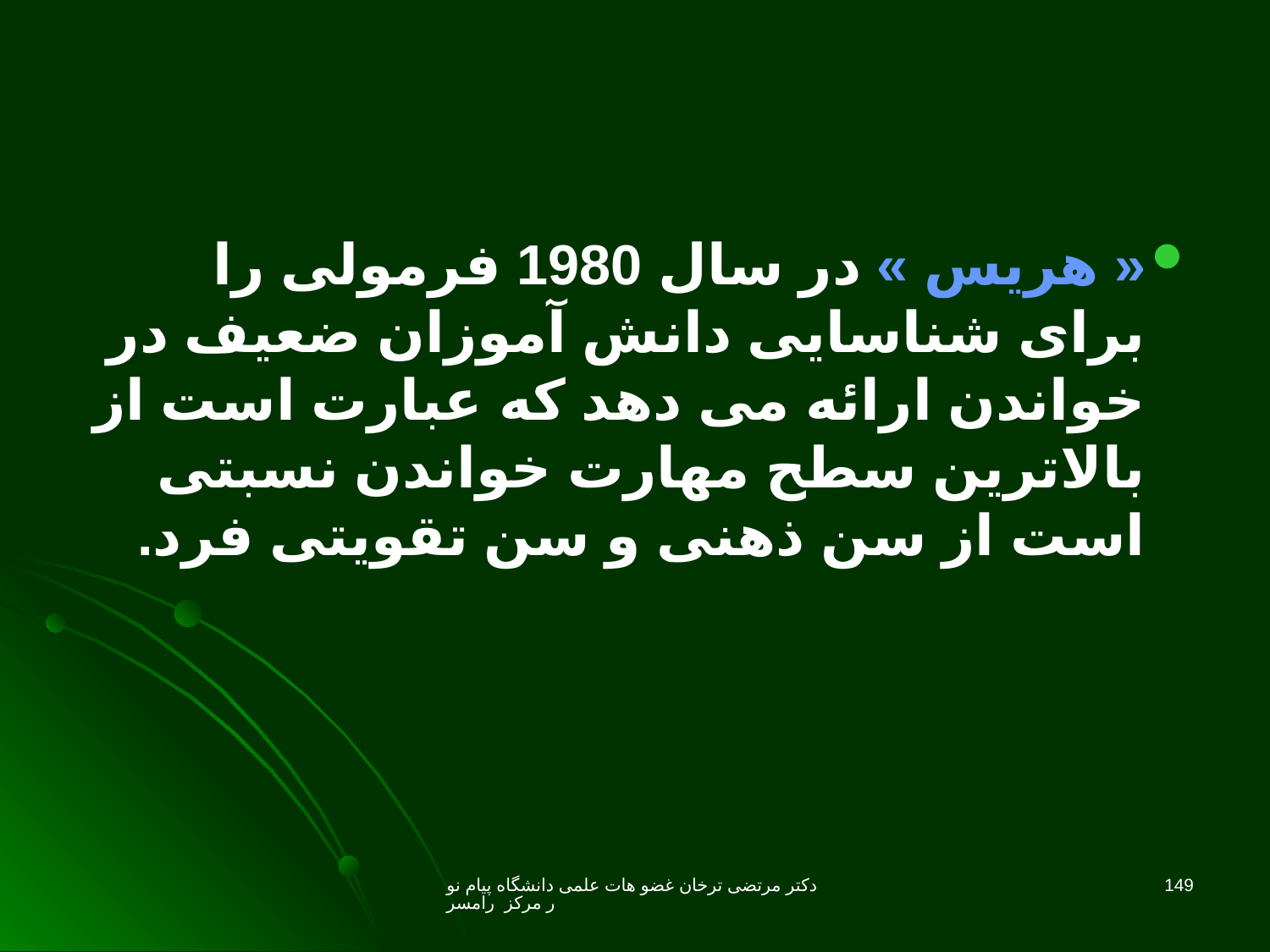

« هریس » در سال 1980 فرمولی را برای شناسایی دانش آموزان ضعیف در خواندن ارائه می دهد که عبارت است از بالاترین سطح مهارت خواندن نسبتی است از سن ذهنی و سن تقویتی فرد.
دکتر مرتضی ترخان غضو هات علمی دانشگاه پیام نور مرکز رامسر
149